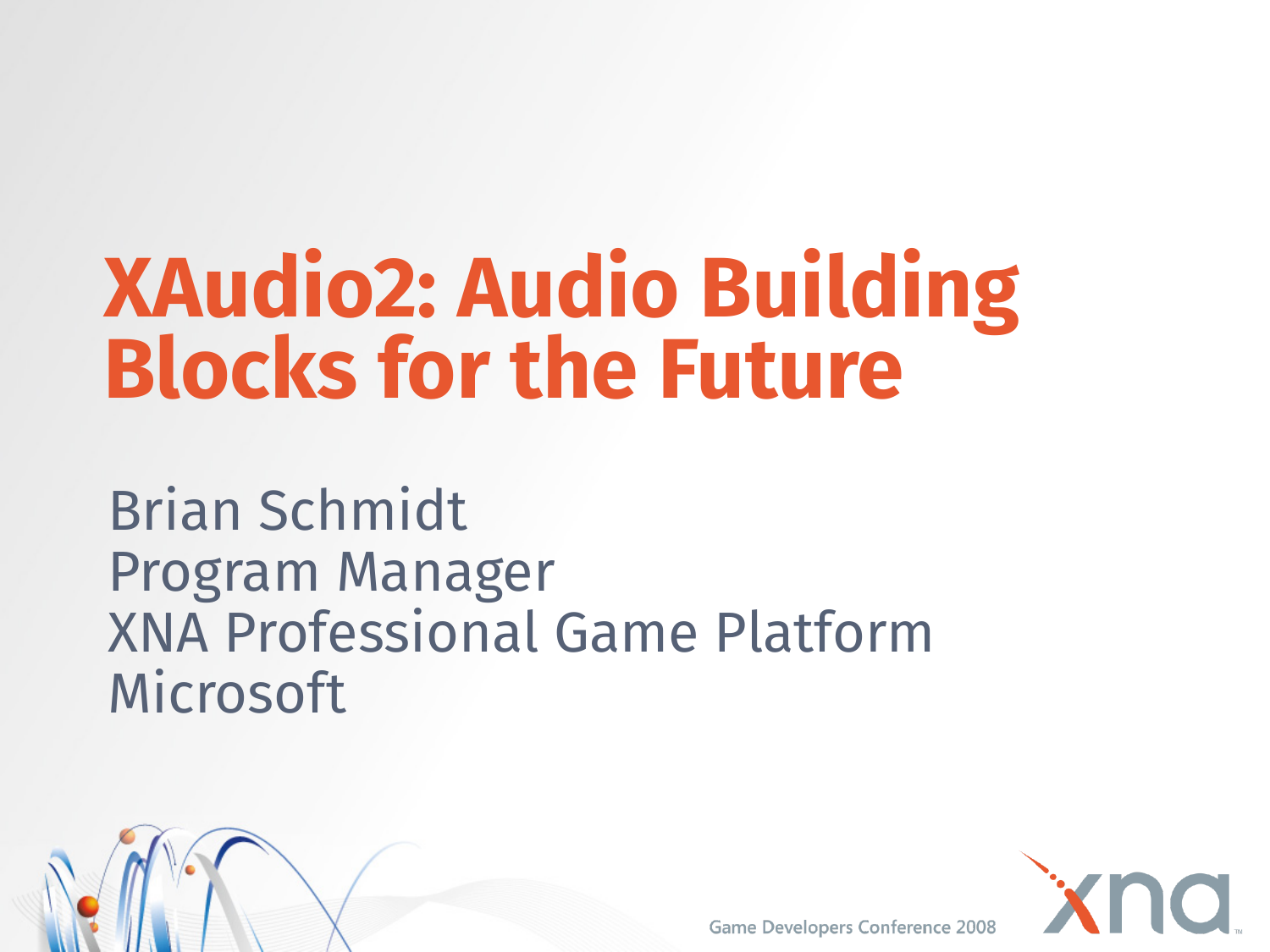

# XAudio2: Audio Building Blocks for the Future
Brian Schmidt
Program Manager
XNA Professional Game Platform
Microsoft